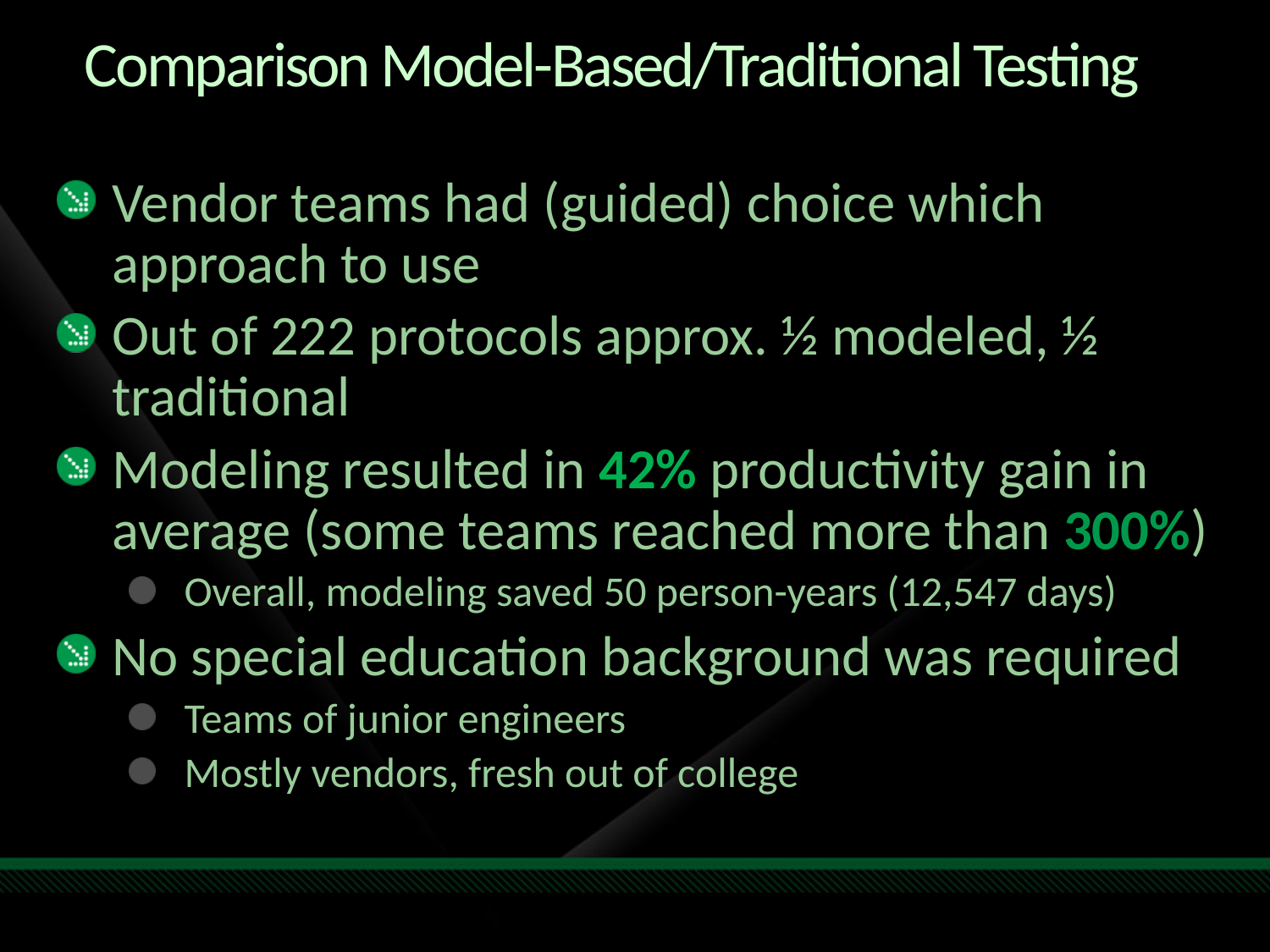

# Comparison Model-Based/Traditional Testing
Vendor teams had (guided) choice which approach to use
Out of 222 protocols approx. ½ modeled, ½ traditional
Modeling resulted in 42% productivity gain in average (some teams reached more than 300%)
Overall, modeling saved 50 person-years (12,547 days)
No special education background was required
Teams of junior engineers
Mostly vendors, fresh out of college